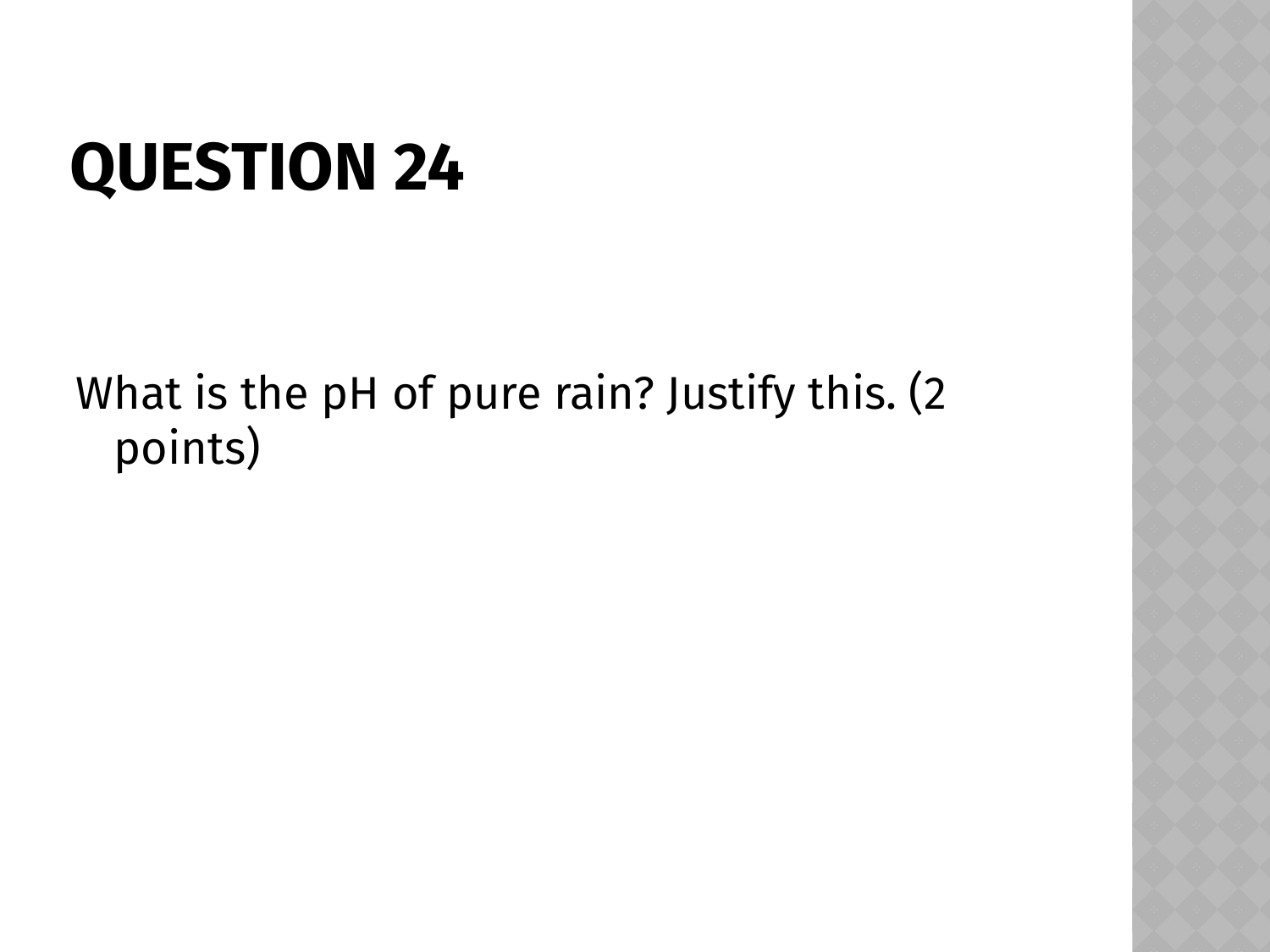

# Question 24
What is the pH of pure rain? Justify this. (2 points)